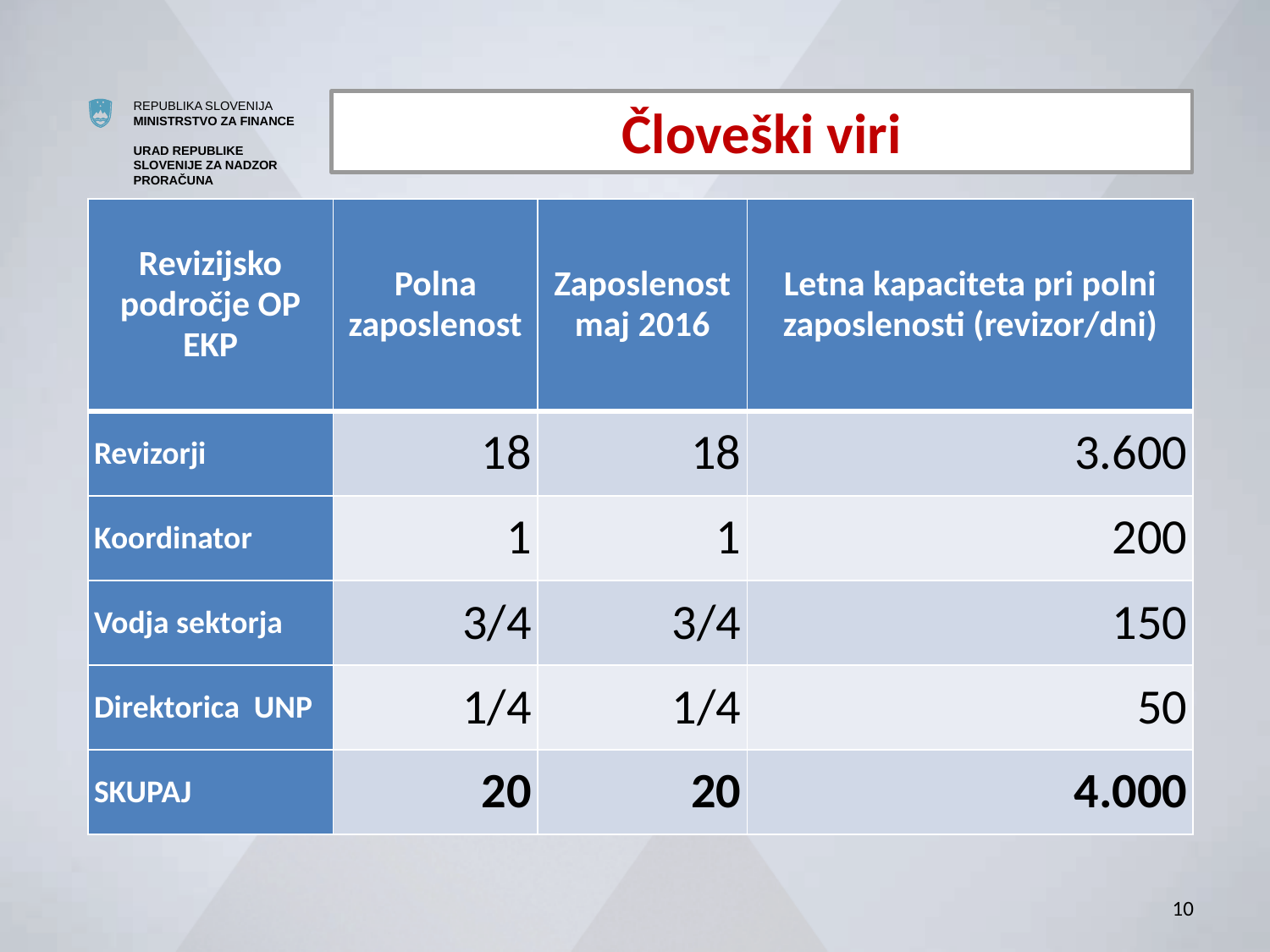

Človeški viri
| Revizijsko področje OP EKP | Polna zaposlenost | Zaposlenost maj 2016 | Letna kapaciteta pri polni zaposlenosti (revizor/dni) |
| --- | --- | --- | --- |
| Revizorji | 18 | 18 | 3.600 |
| Koordinator | 1 | 1 | 200 |
| Vodja sektorja | 3/4 | 3/4 | 150 |
| Direktorica UNP | 1/4 | 1/4 | 50 |
| SKUPAJ | 20 | 20 | 4.000 |
10